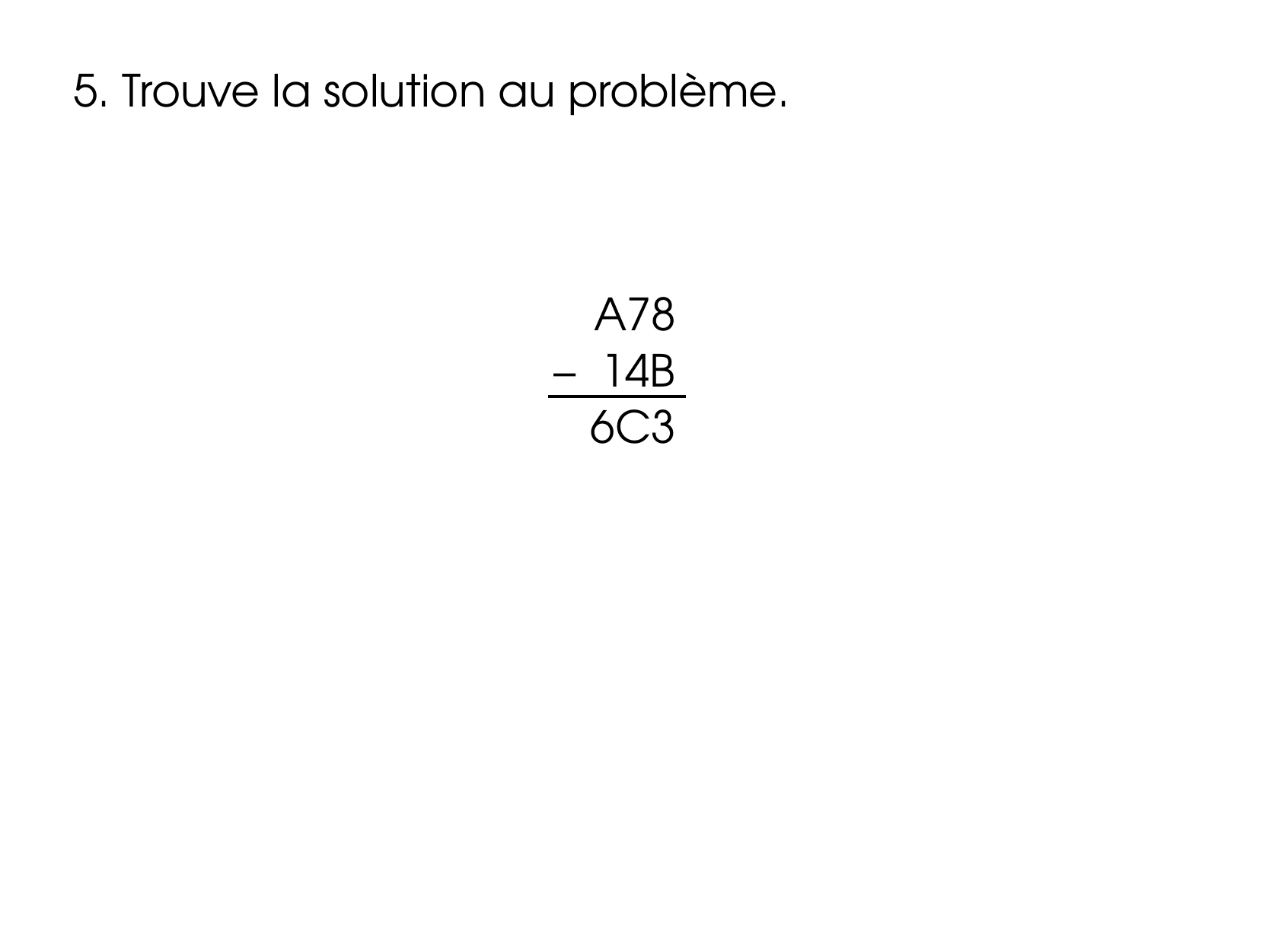

5. Trouve la solution au problème.
A78
–  14B
6C3